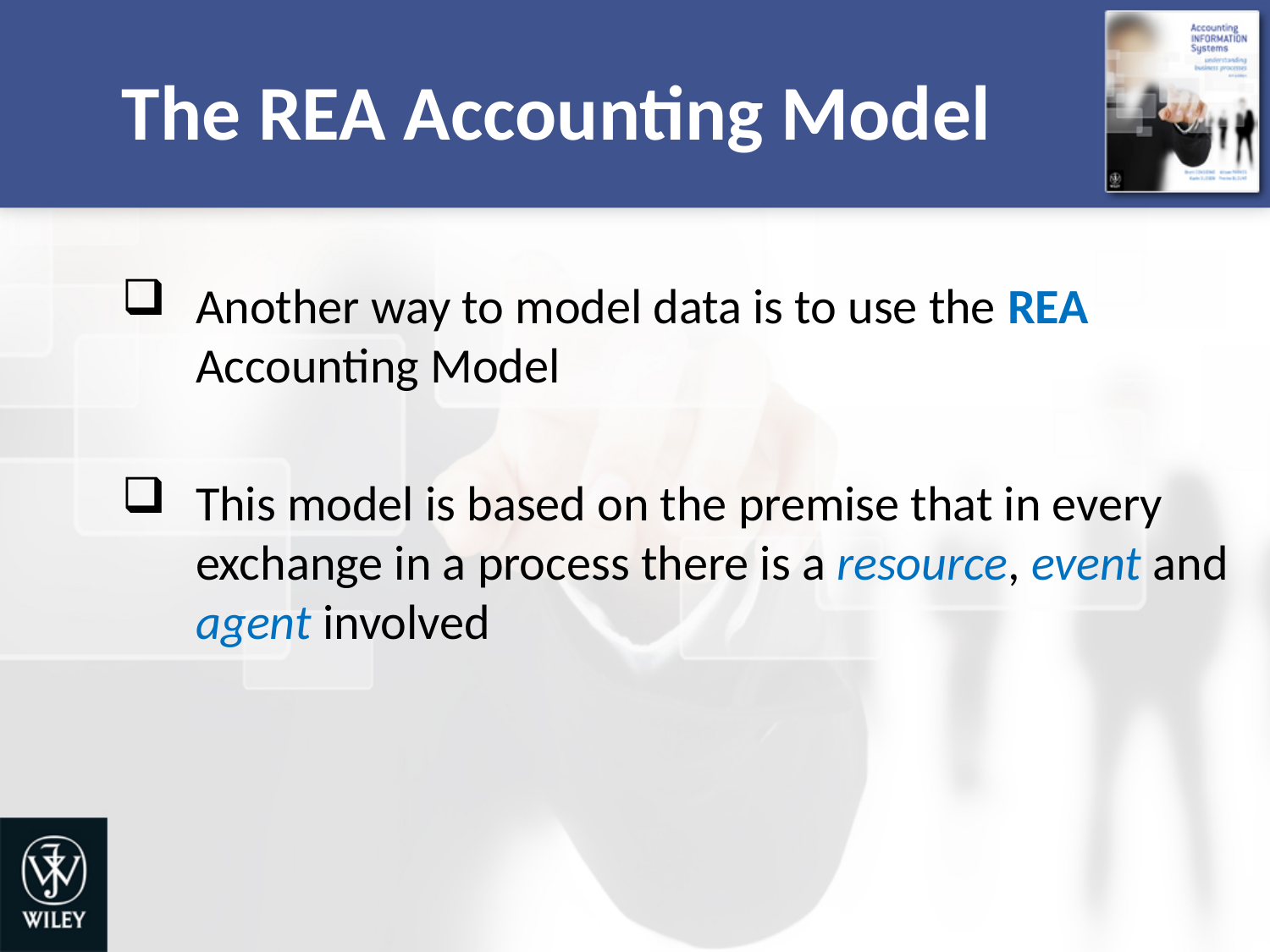

# The REA Accounting Model
Another way to model data is to use the REA Accounting Model

This model is based on the premise that in every exchange in a process there is a resource, event and agent involved